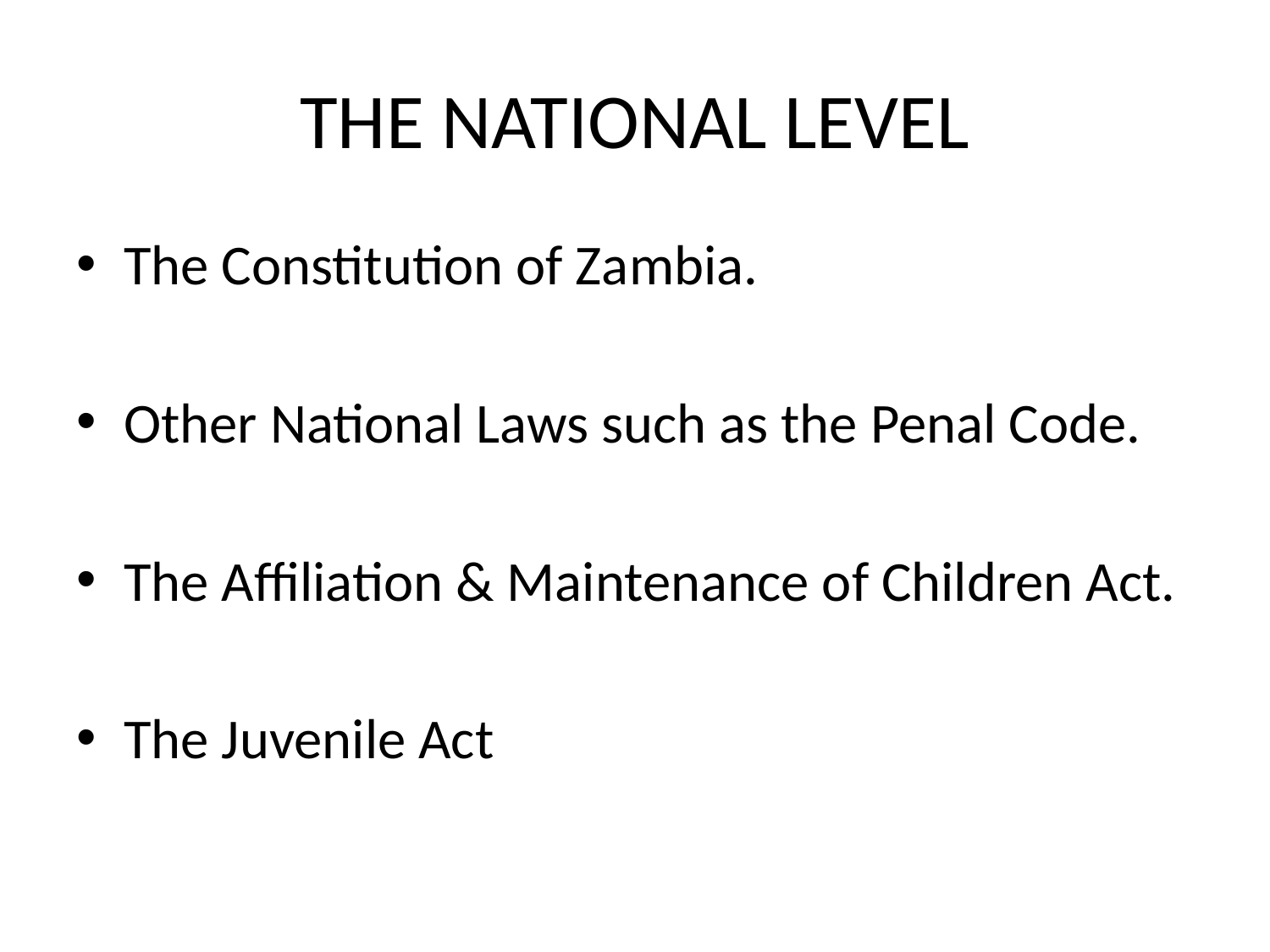

# THE NATIONAL LEVEL
The Constitution of Zambia.

Other National Laws such as the Penal Code.

The Affiliation & Maintenance of Children Act.

The Juvenile Act